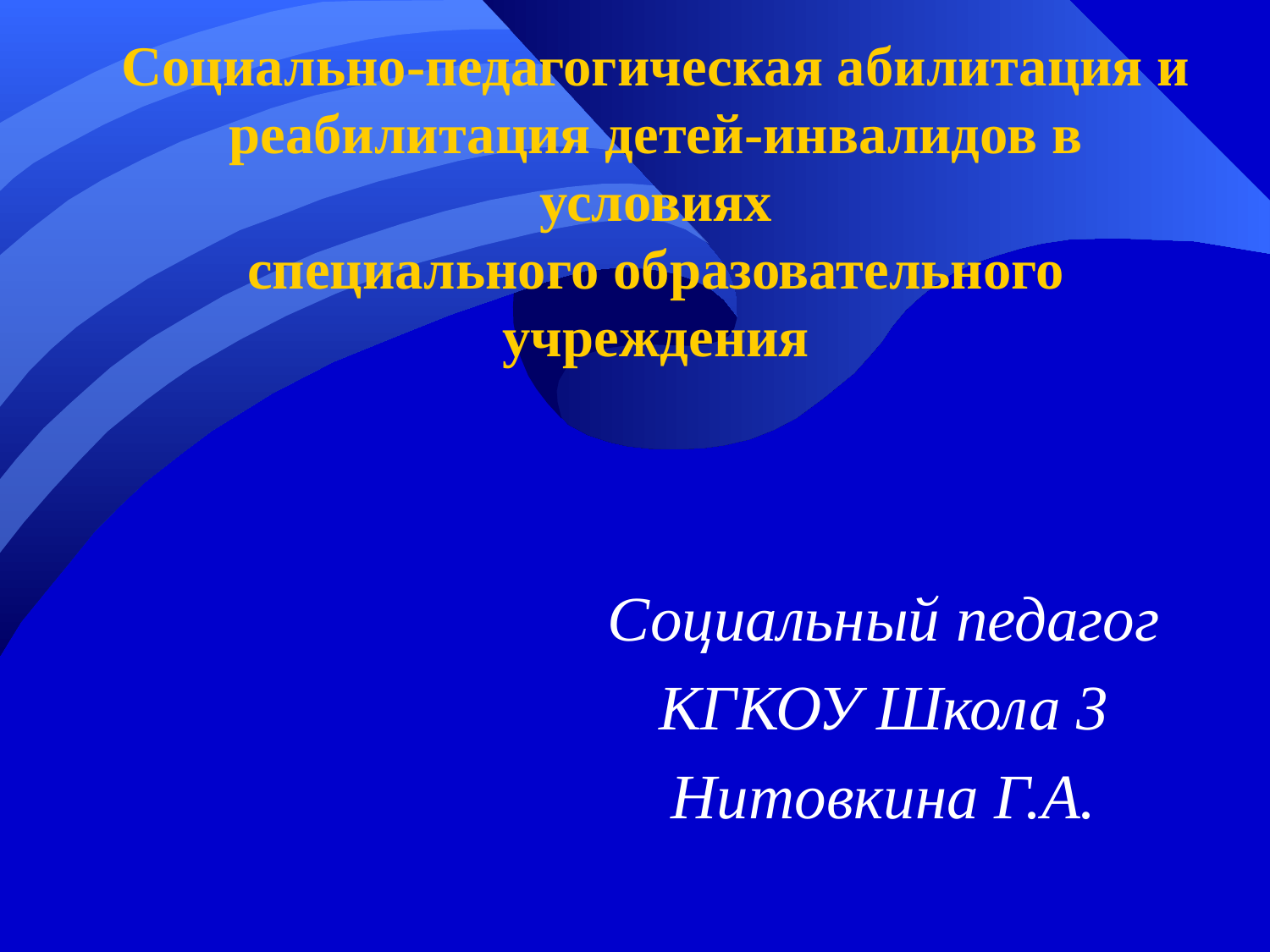

# Социально-педагогическая абилитация и реабилитация детей-инвалидов в условиях специального образовательного учреждения
Социальный педагог
КГКОУ Школа 3
Нитовкина Г.А.